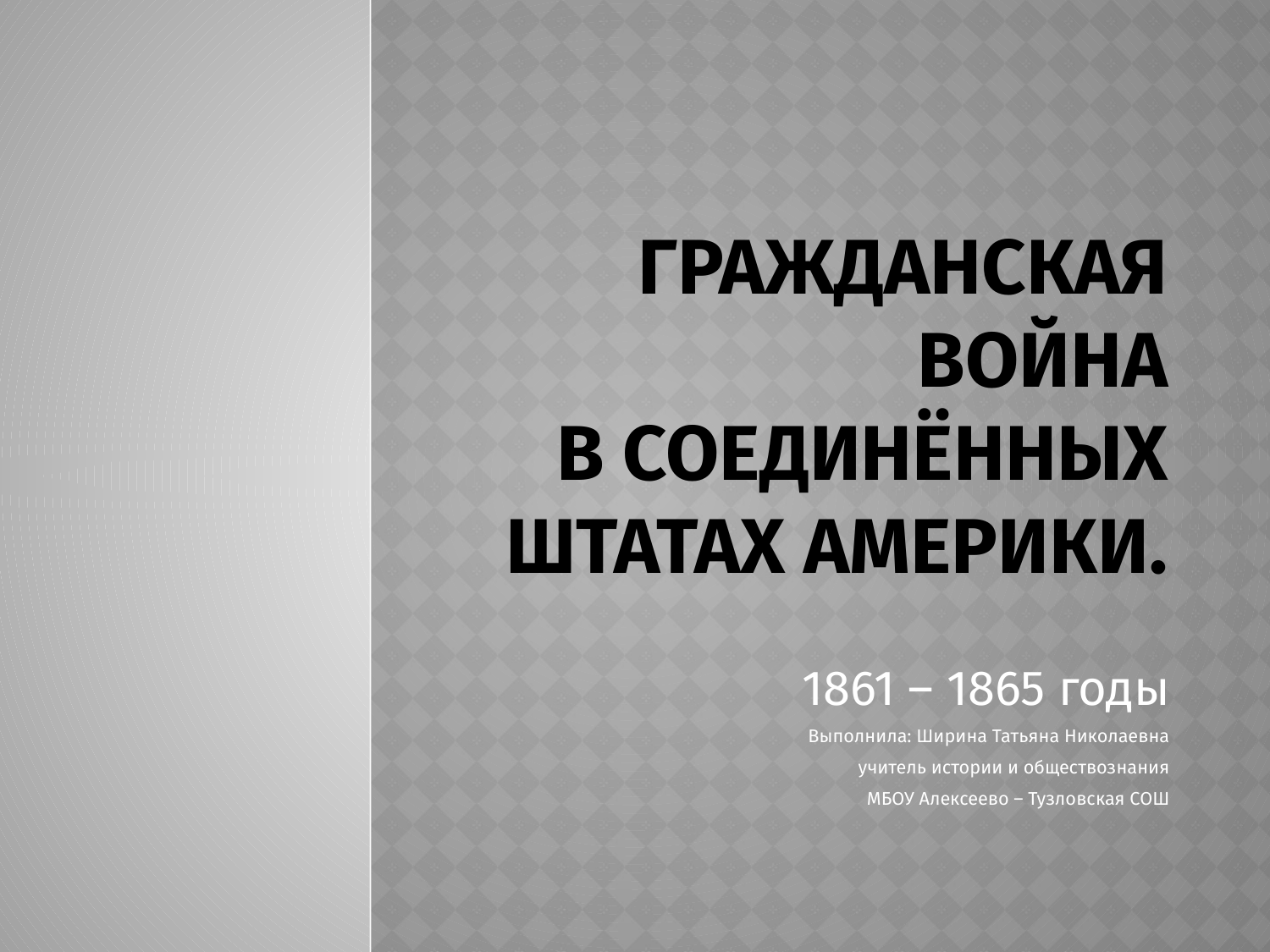

# Гражданская война в Соединённых Штатах Америки.
1861 – 1865 годы
Выполнила: Ширина Татьяна Николаевна
учитель истории и обществознания
МБОУ Алексеево – Тузловская СОШ